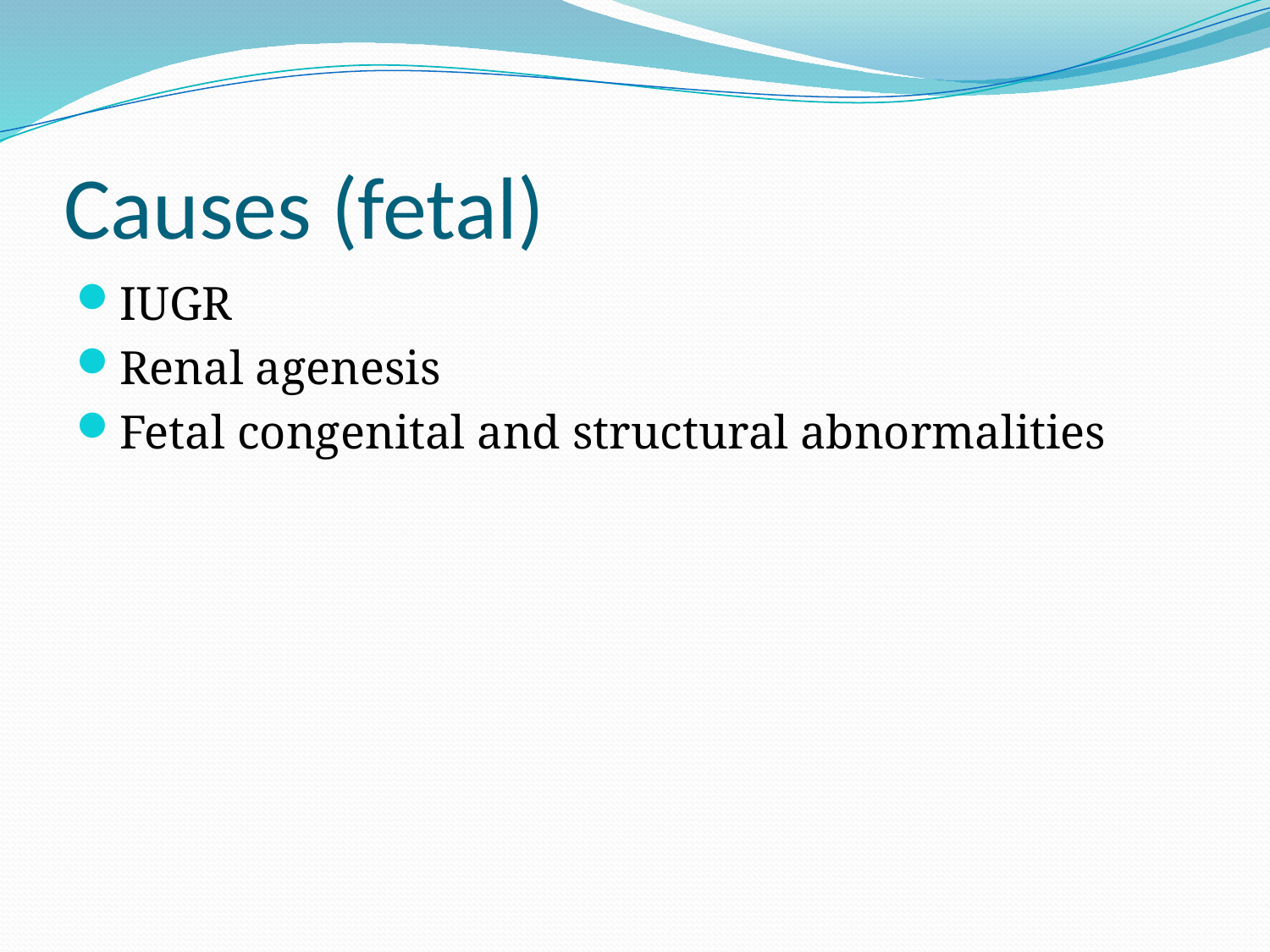

# Causes (fetal)
IUGR
Renal agenesis
Fetal congenital and structural abnormalities